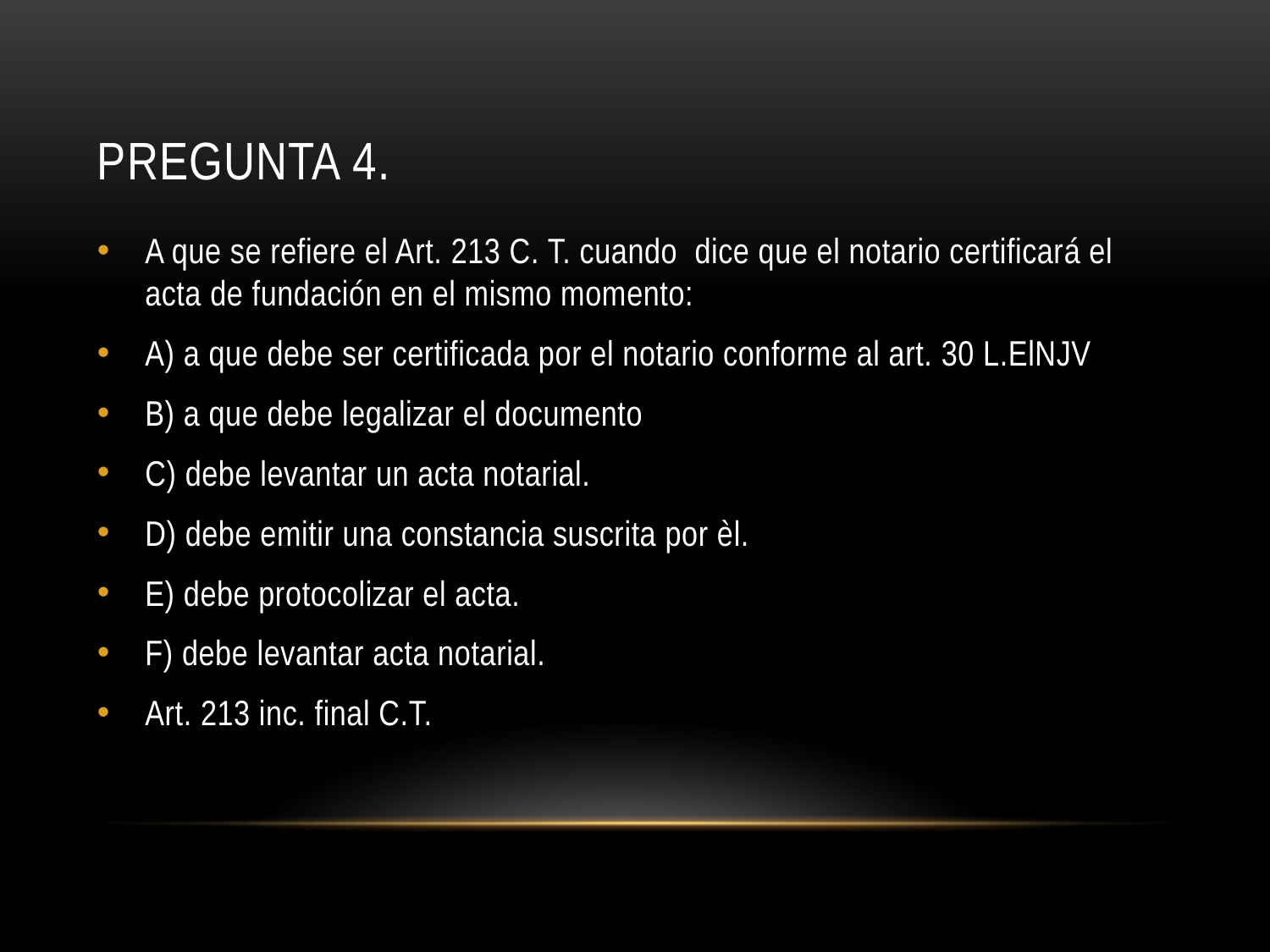

# Pregunta 4.
A que se refiere el Art. 213 C. T. cuando  dice que el notario certificará el acta de fundación en el mismo momento:
A) a que debe ser certificada por el notario conforme al art. 30 L.ElNJV
B) a que debe legalizar el documento
C) debe levantar un acta notarial.
D) debe emitir una constancia suscrita por èl.
E) debe protocolizar el acta.
F) debe levantar acta notarial.
Art. 213 inc. final C.T.